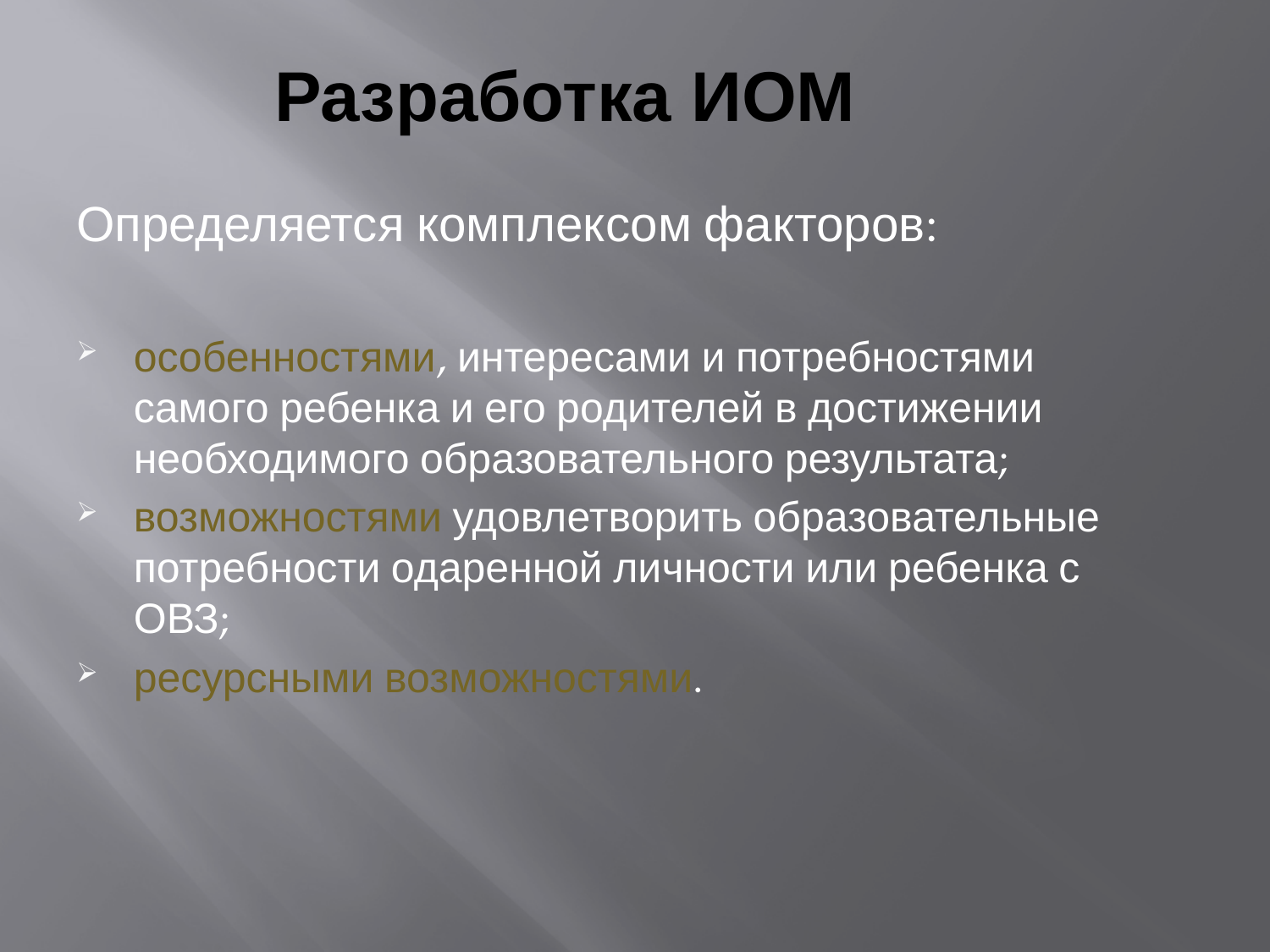

# Разработка ИОМ
Определяется комплексом факторов:

особенностями, интересами и потребностями самого ребенка и его родителей в достижении необходимого образовательного результата;
возможностями удовлетворить образовательные потребности одаренной личности или ребенка с ОВЗ;
ресурсными возможностями.